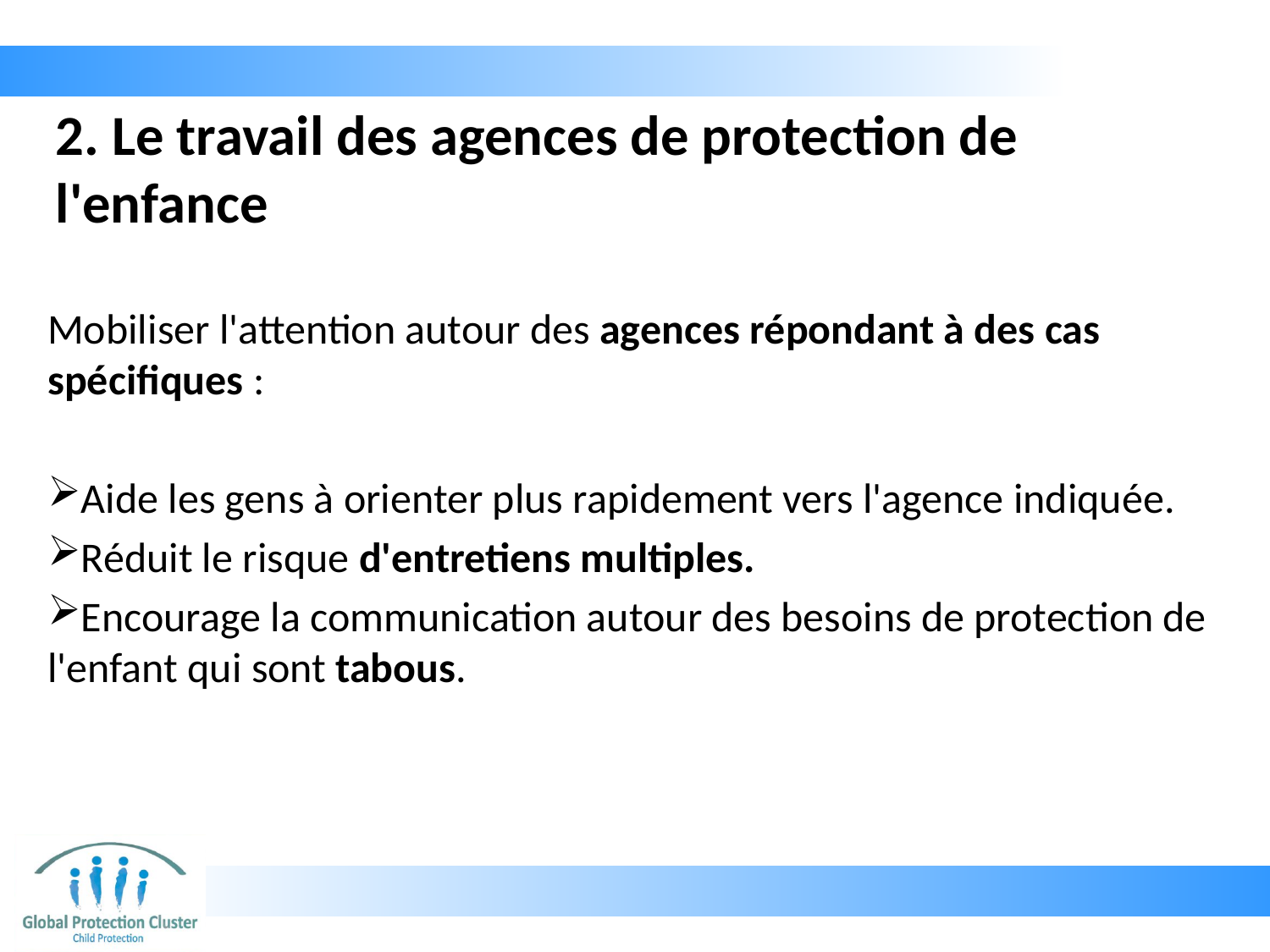

# 2. Le travail des agences de protection de l'enfance

Mobiliser l'attention autour des agences répondant à des cas spécifiques :

Aide les gens à orienter plus rapidement vers l'agence indiquée.
Réduit le risque d'entretiens multiples.
Encourage la communication autour des besoins de protection de l'enfant qui sont tabous.